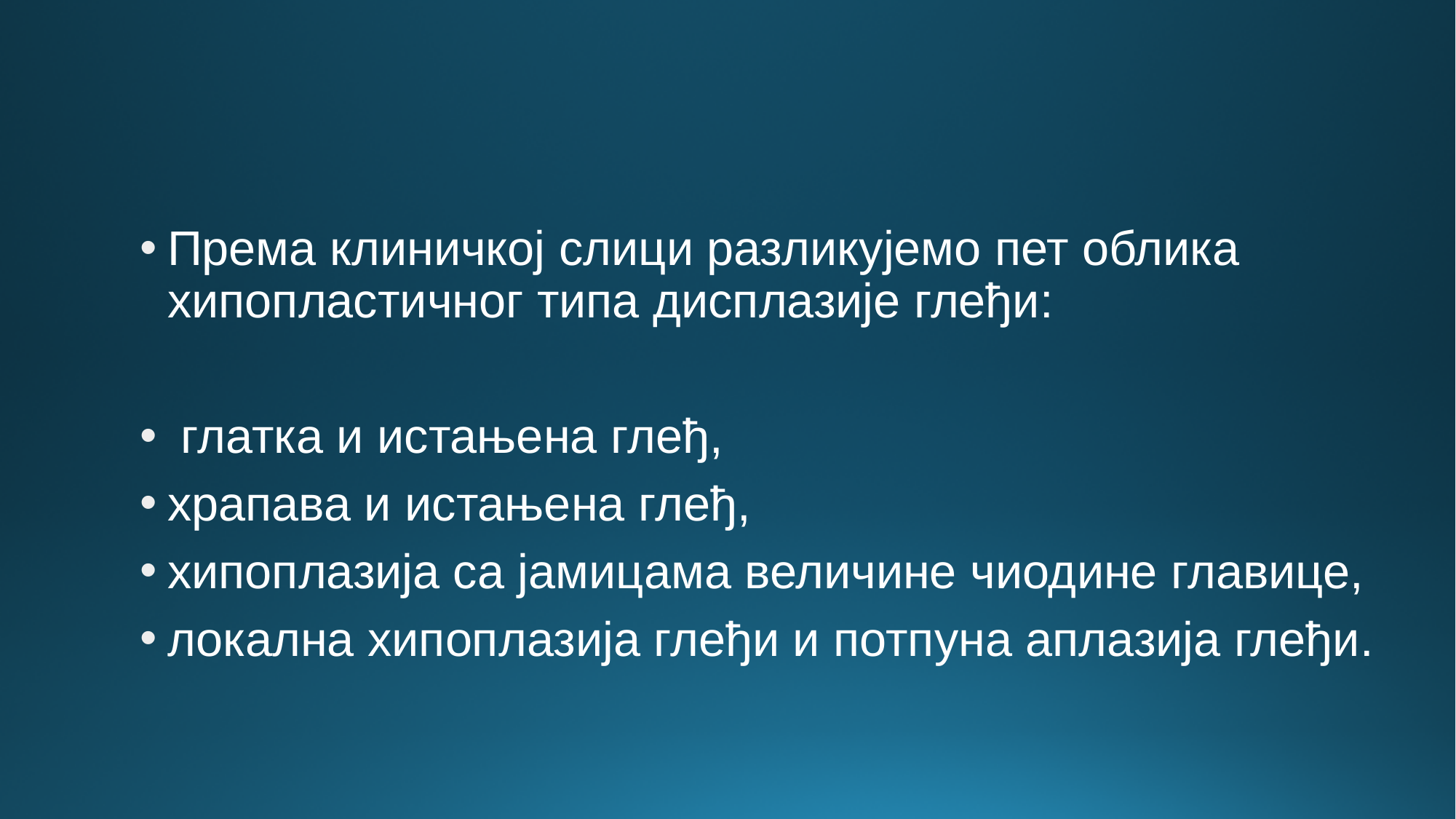

Према клиничкој слици разликујемо пет облика хипопластичног типа дисплазије глеђи:

 глатка и истањена глеђ,
храпава и истањена глеђ,
хипоплазија са јамицама величине чиодине главице,
локална хипоплазија глеђи и потпуна аплазија глеђи.